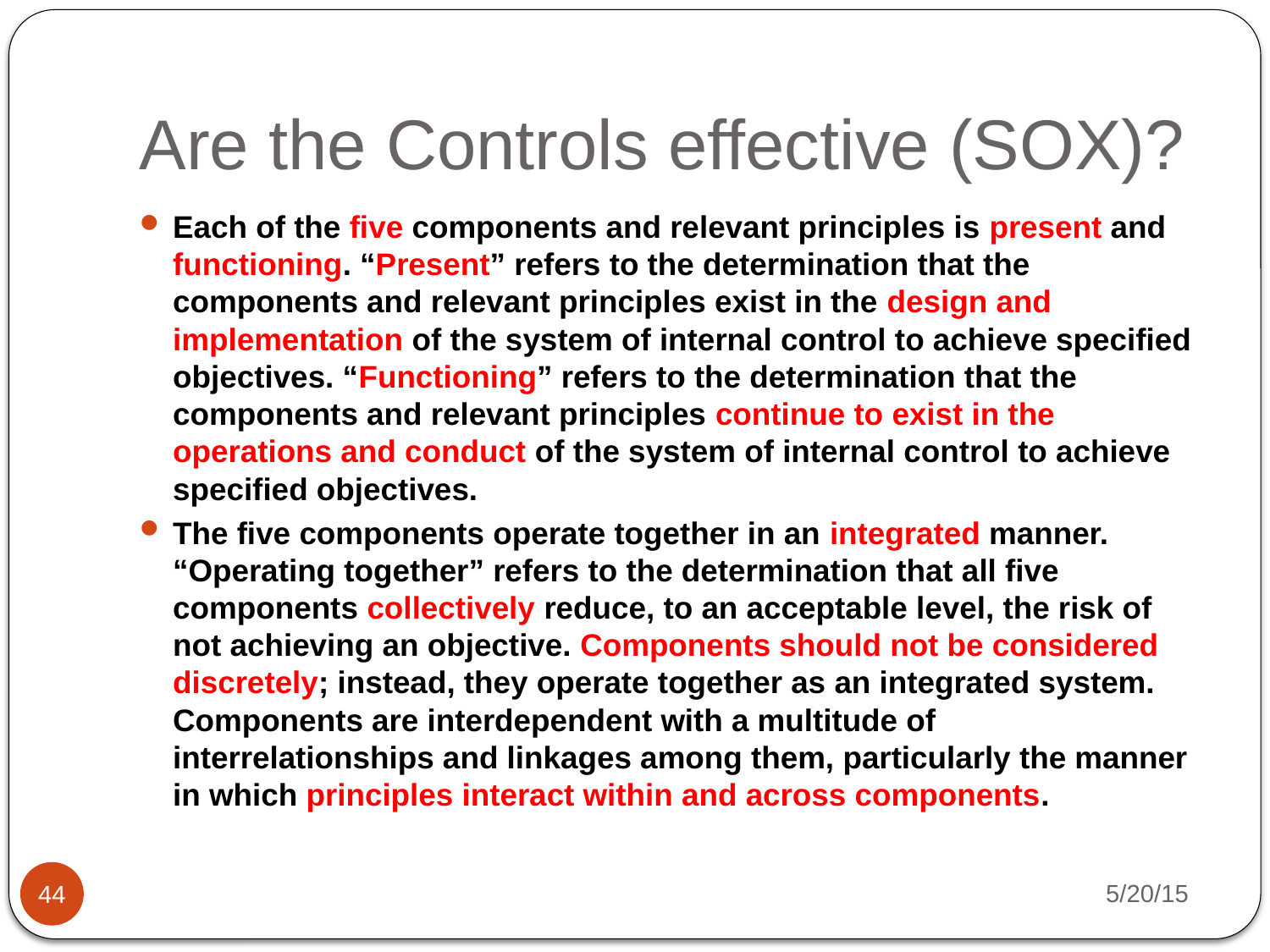

# Are the Controls effective (SOX)?
Each of the five components and relevant principles is present and functioning. “Present” refers to the determination that the components and relevant principles exist in the design and implementation of the system of internal control to achieve specified objectives. “Functioning” refers to the determination that the components and relevant principles continue to exist in the operations and conduct of the system of internal control to achieve specified objectives.
The five components operate together in an integrated manner. “Operating together” refers to the determination that all five components collectively reduce, to an acceptable level, the risk of not achieving an objective. Components should not be considered discretely; instead, they operate together as an integrated system. Components are interdependent with a multitude of interrelationships and linkages among them, particularly the manner in which principles interact within and across components.

5/20/15
44